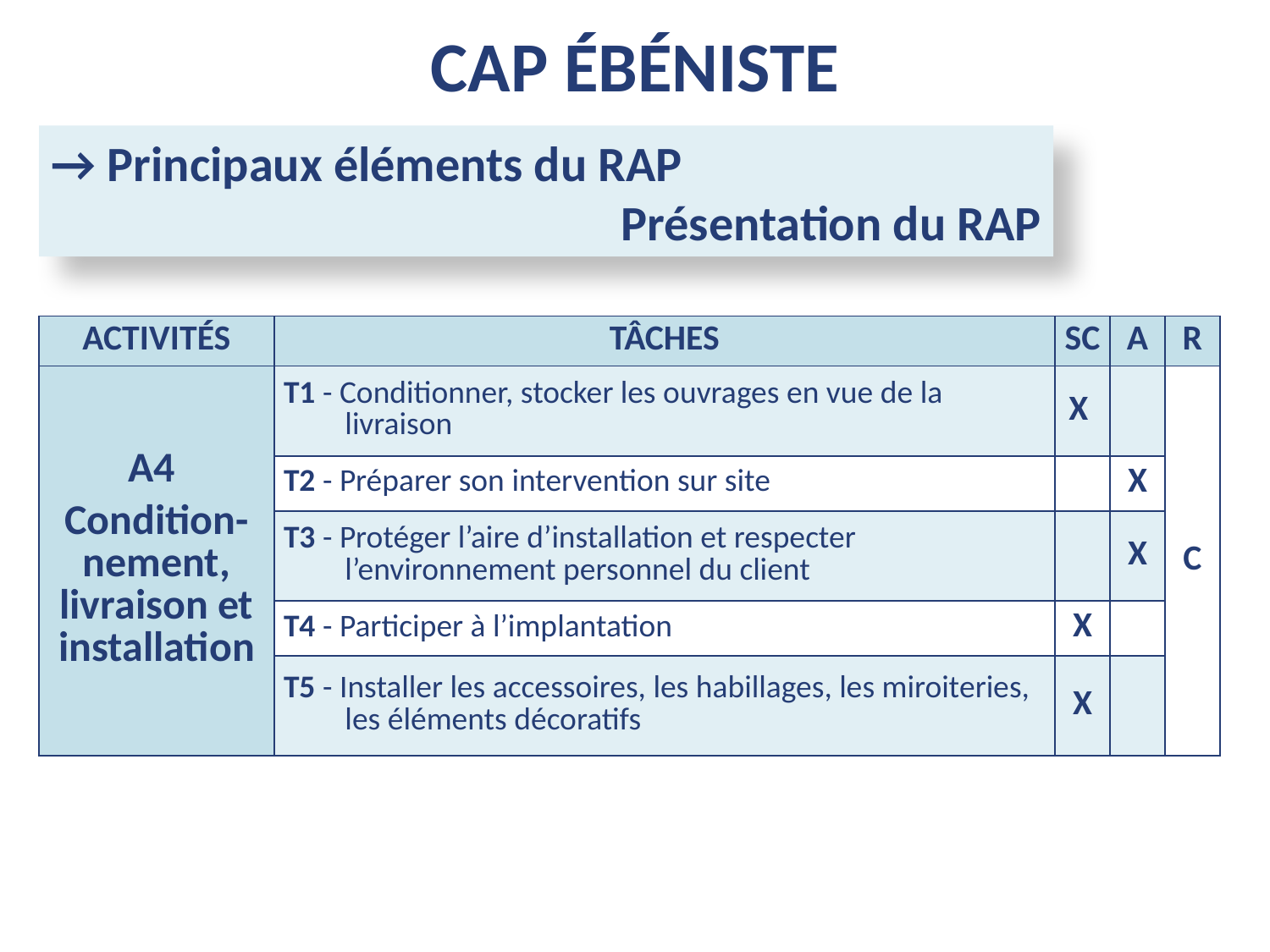

CAP ébéniste
→ Principaux éléments du RAP
                     Présentation du RAP
| ACTIVITÉS | TÂCHES | SC | A | R |
| --- | --- | --- | --- | --- |
| A4 Condition-nement, livraison et installation | T1 - Conditionner, stocker les ouvrages en vue de la livraison | X |  | C |
|  | T2 - Préparer son intervention sur site |  | X |  |
|  | T3 - Protéger l’aire d’installation et respecter l’environnement personnel du client |  | X |  |
|  | T4 - Participer à l’implantation | X |  |  |
|  | T5 - Installer les accessoires, les habillages, les miroiteries, les éléments décoratifs | X |  |  |